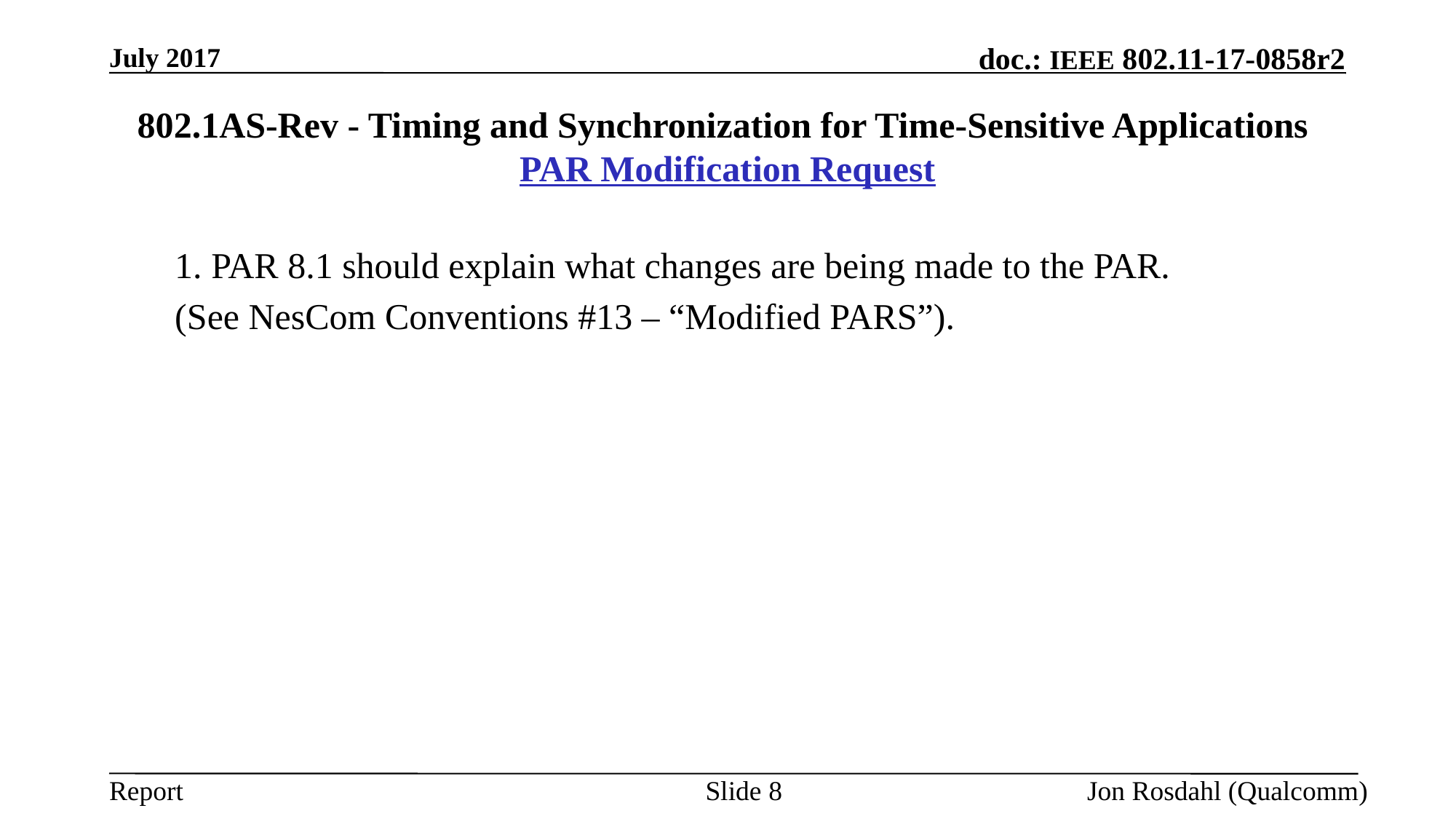

July 2017
# 802.1AS-Rev - Timing and Synchronization for Time-Sensitive Applications PAR Modification Request
1. PAR 8.1 should explain what changes are being made to the PAR.
(See NesCom Conventions #13 – “Modified PARS”).
Slide 8
Jon Rosdahl (Qualcomm)